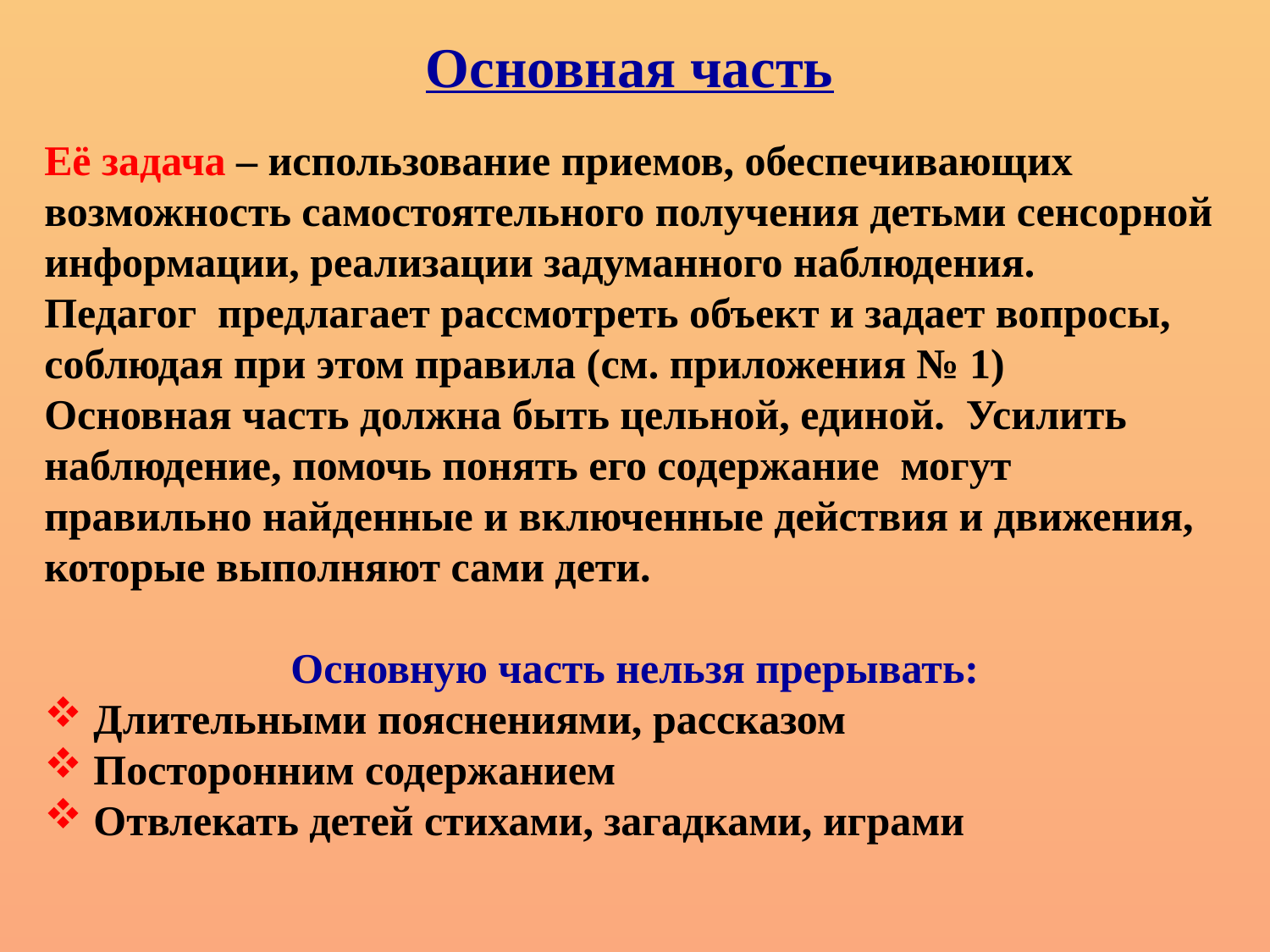

# Основная часть
Её задача – использование приемов, обеспечивающих возможность самостоятельного получения детьми сенсорной информации, реализации задуманного наблюдения.
Педагог  предлагает рассмотреть объект и задает вопросы, соблюдая при этом правила (см. приложения № 1)
Основная часть должна быть цельной, единой.  Усилить наблюдение, помочь понять его содержание  могут правильно найденные и включенные действия и движения, которые выполняют сами дети.
 Основную часть нельзя прерывать:
 Длительными пояснениями, рассказом
 Посторонним содержанием
 Отвлекать детей стихами, загадками, играми